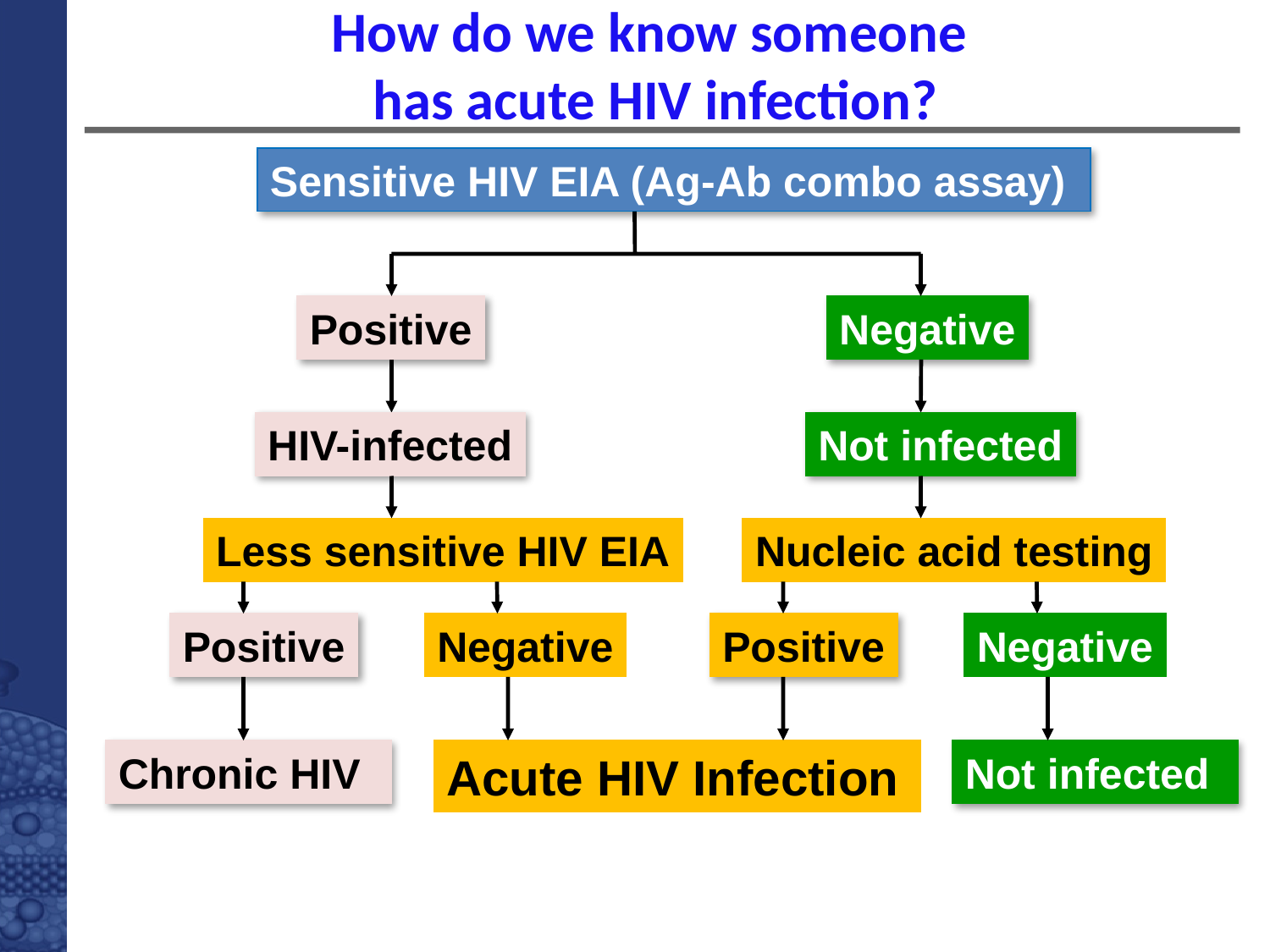

# How do we know someone has acute HIV infection?
Sensitive HIV EIA (Ag-Ab combo assay)

Positive
Negative

HIV-infected
Not infected

Less sensitive HIV EIA
Nucleic acid testing

Positive
Negative
Positive
Negative

Chronic HIV
Acute HIV Infection
Not infected